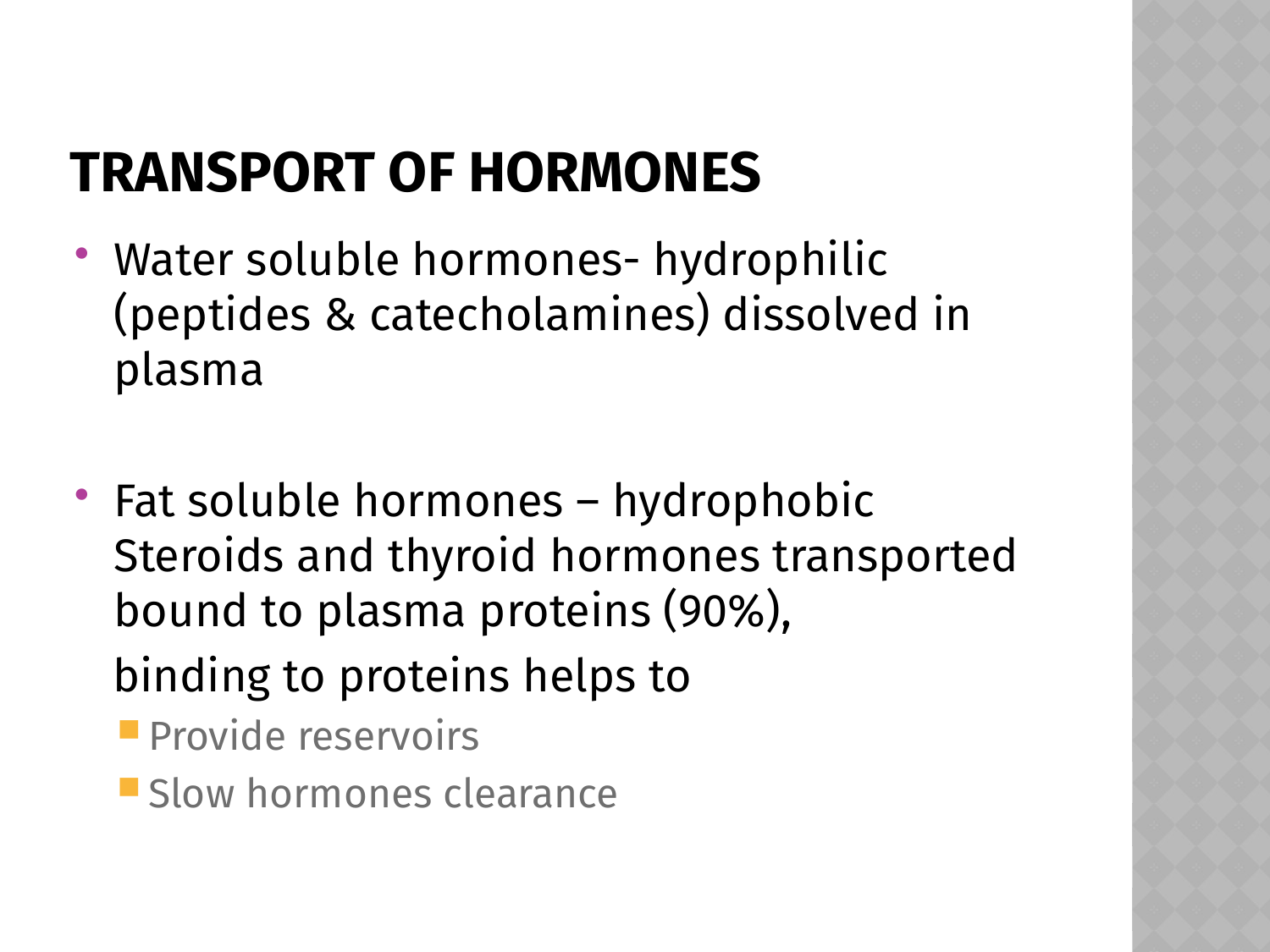

# Transport of hormones
Water soluble hormones- hydrophilic (peptides & catecholamines) dissolved in plasma

Fat soluble hormones – hydrophobic Steroids and thyroid hormones transported bound to plasma proteins (90%),
   binding to proteins helps to
Provide reservoirs
Slow hormones clearance